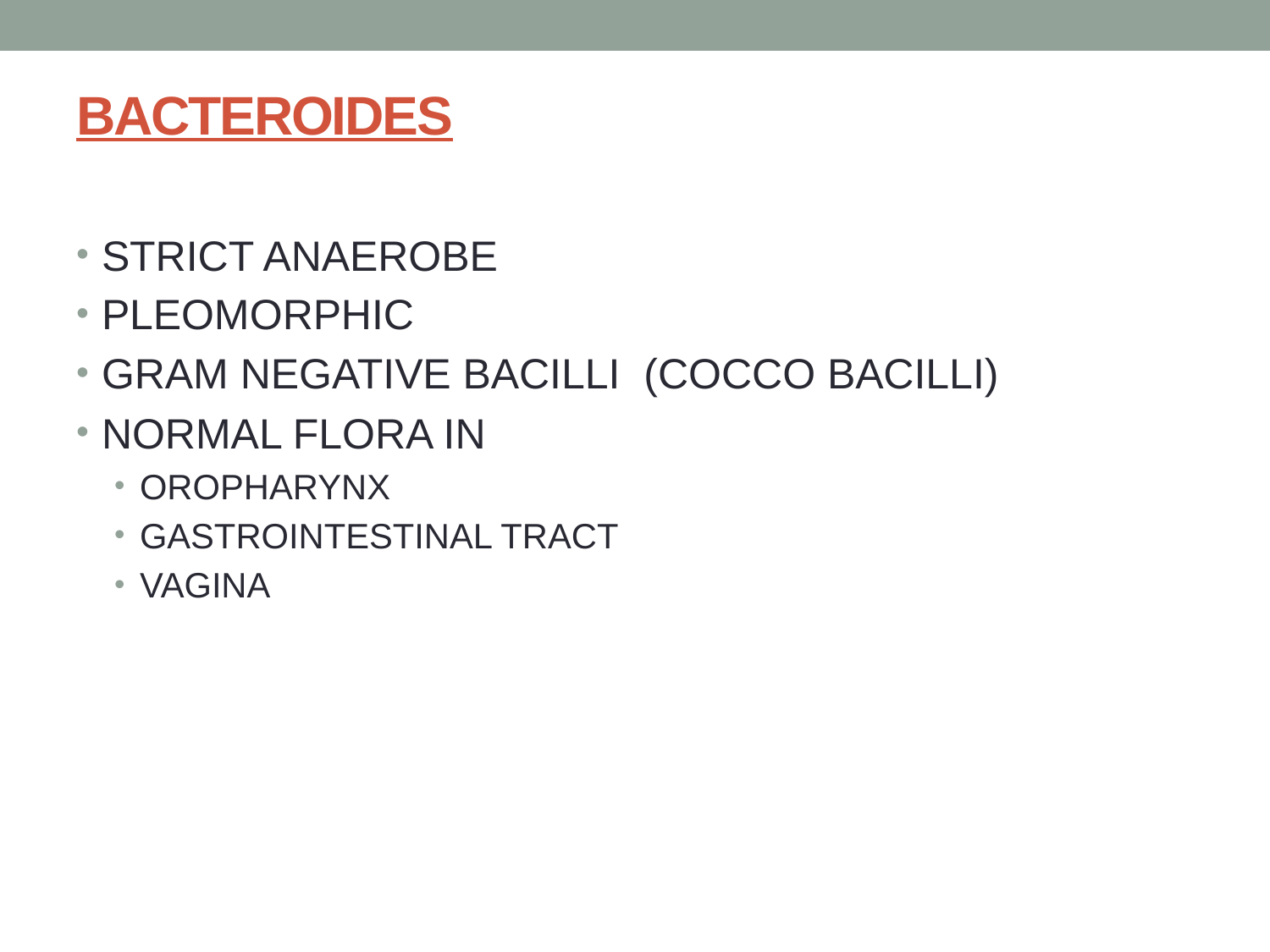

# BACTEROIDES
STRICT ANAEROBE
PLEOMORPHIC
GRAM NEGATIVE BACILLI  (COCCO BACILLI)
NORMAL FLORA IN
OROPHARYNX
GASTROINTESTINAL TRACT
VAGINA